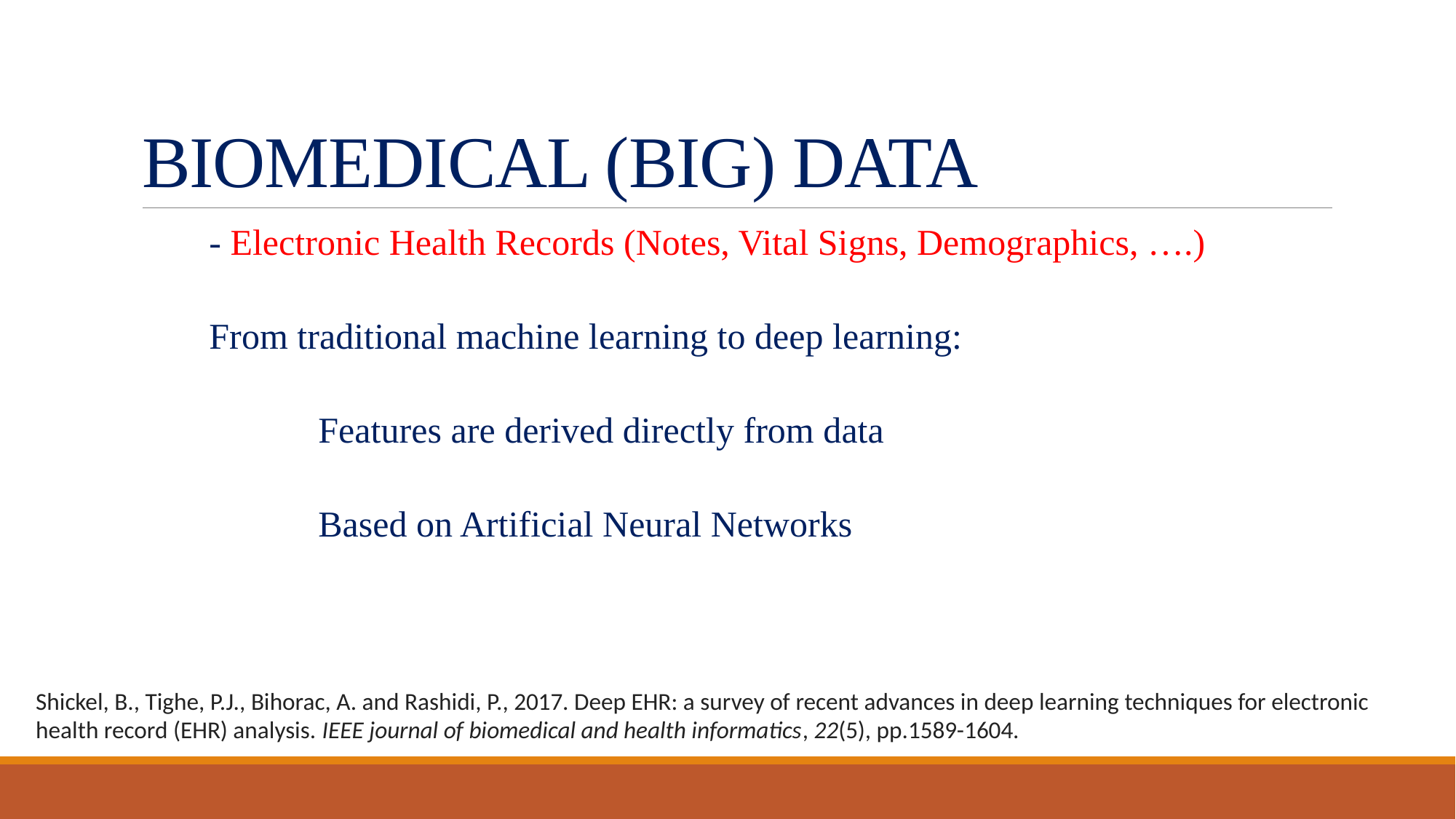

# BIOMEDICAL (BIG) DATA
	- Electronic Health Records (Notes, Vital Signs, Demographics, ….)
	From traditional machine learning to deep learning:
		Features are derived directly from data
		Based on Artificial Neural Networks

Shickel, B., Tighe, P.J., Bihorac, A. and Rashidi, P., 2017. Deep EHR: a survey of recent advances in deep learning techniques for electronic health record (EHR) analysis. IEEE journal of biomedical and health informatics, 22(5), pp.1589-1604.